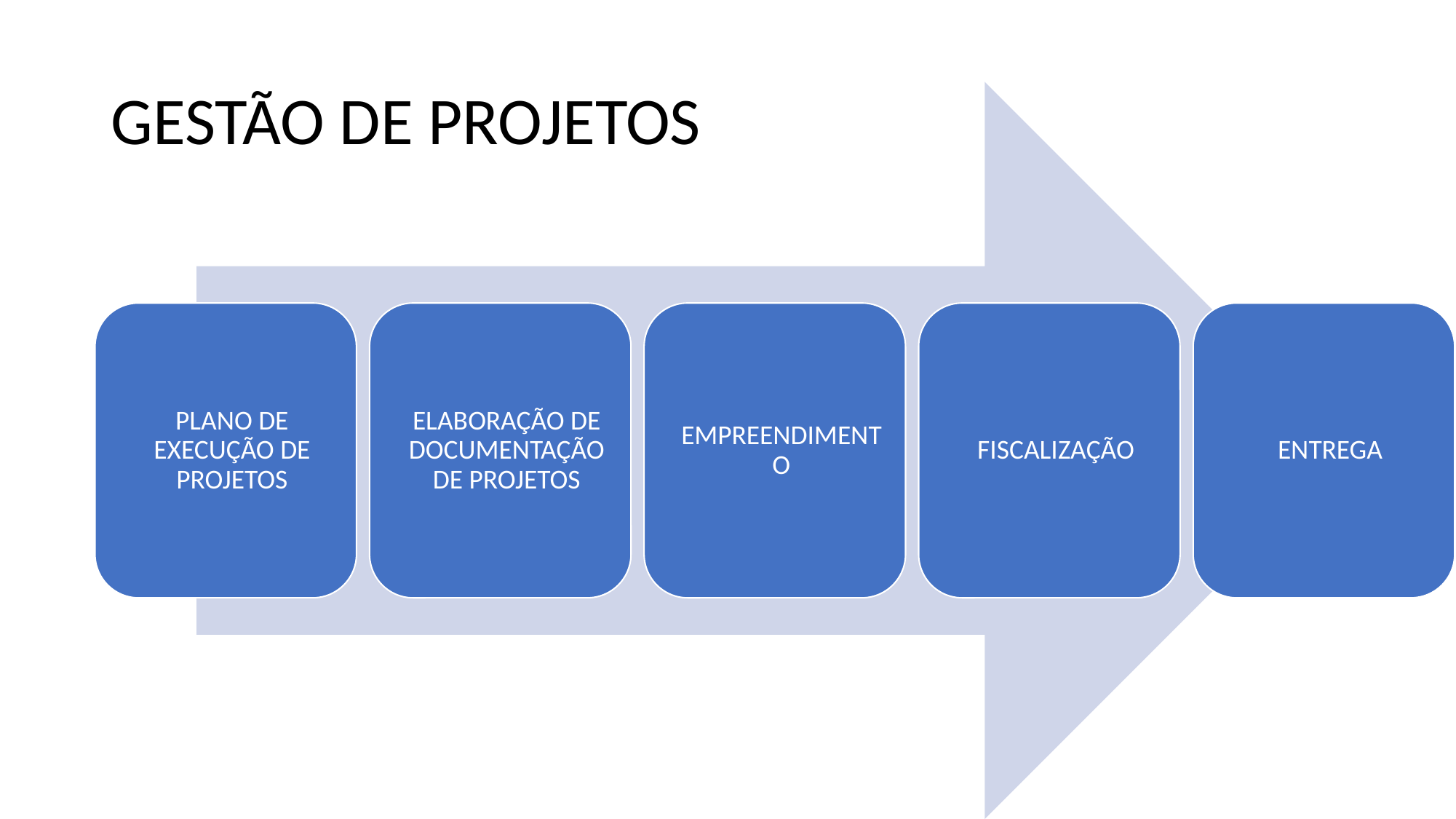

# GESTÃO DE PROJETOS
PLANO DE EXECUÇÃO DE PROJETOS
ELABORAÇÃO DE DOCUMENTAÇÃO DE PROJETOS
EMPREENDIMENTO
FISCALIZAÇÃO
ENTREGA